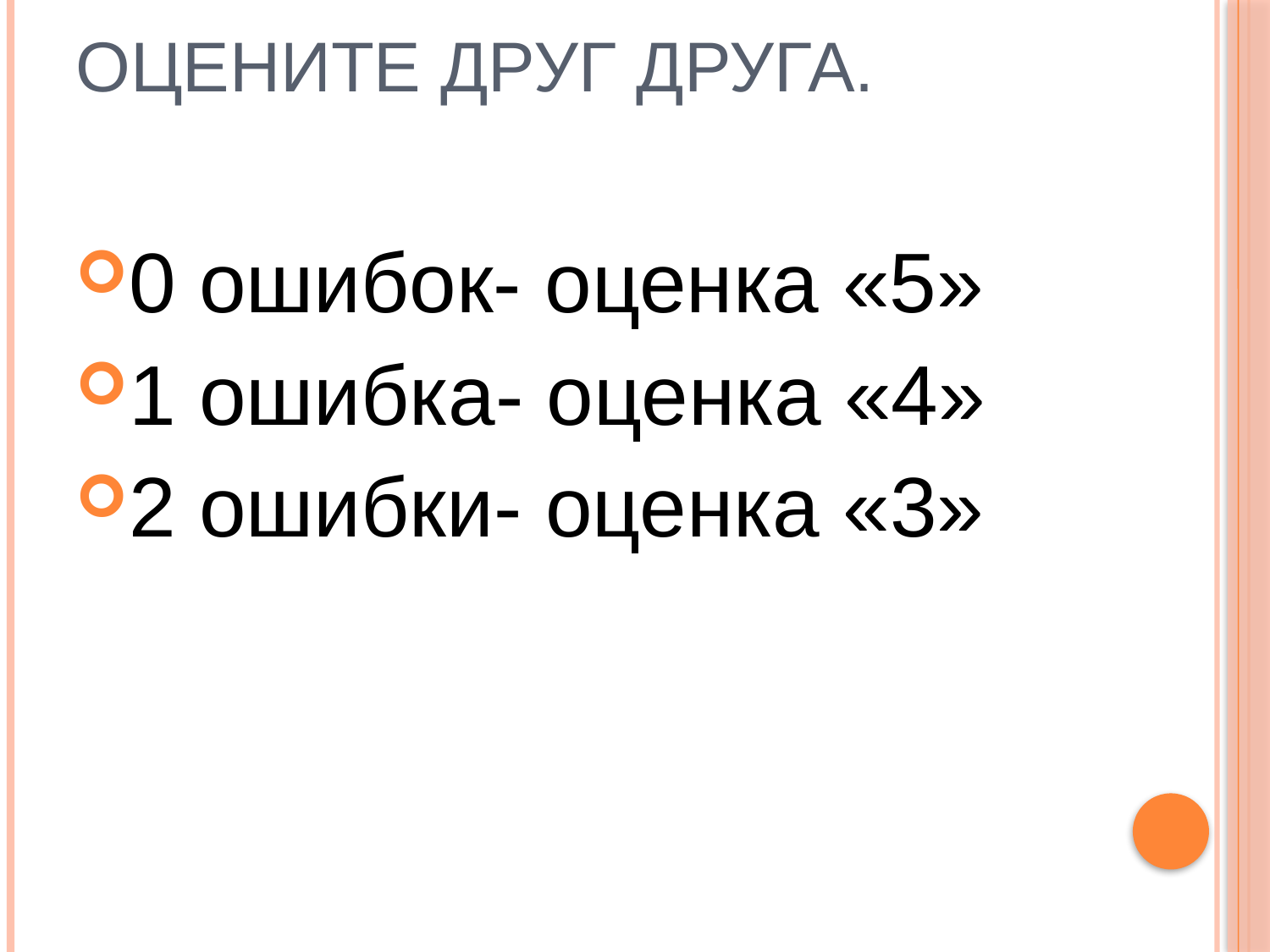

# Оцените друг друга.
0 ошибок- оценка «5»
1 ошибка- оценка «4»
2 ошибки- оценка «3»